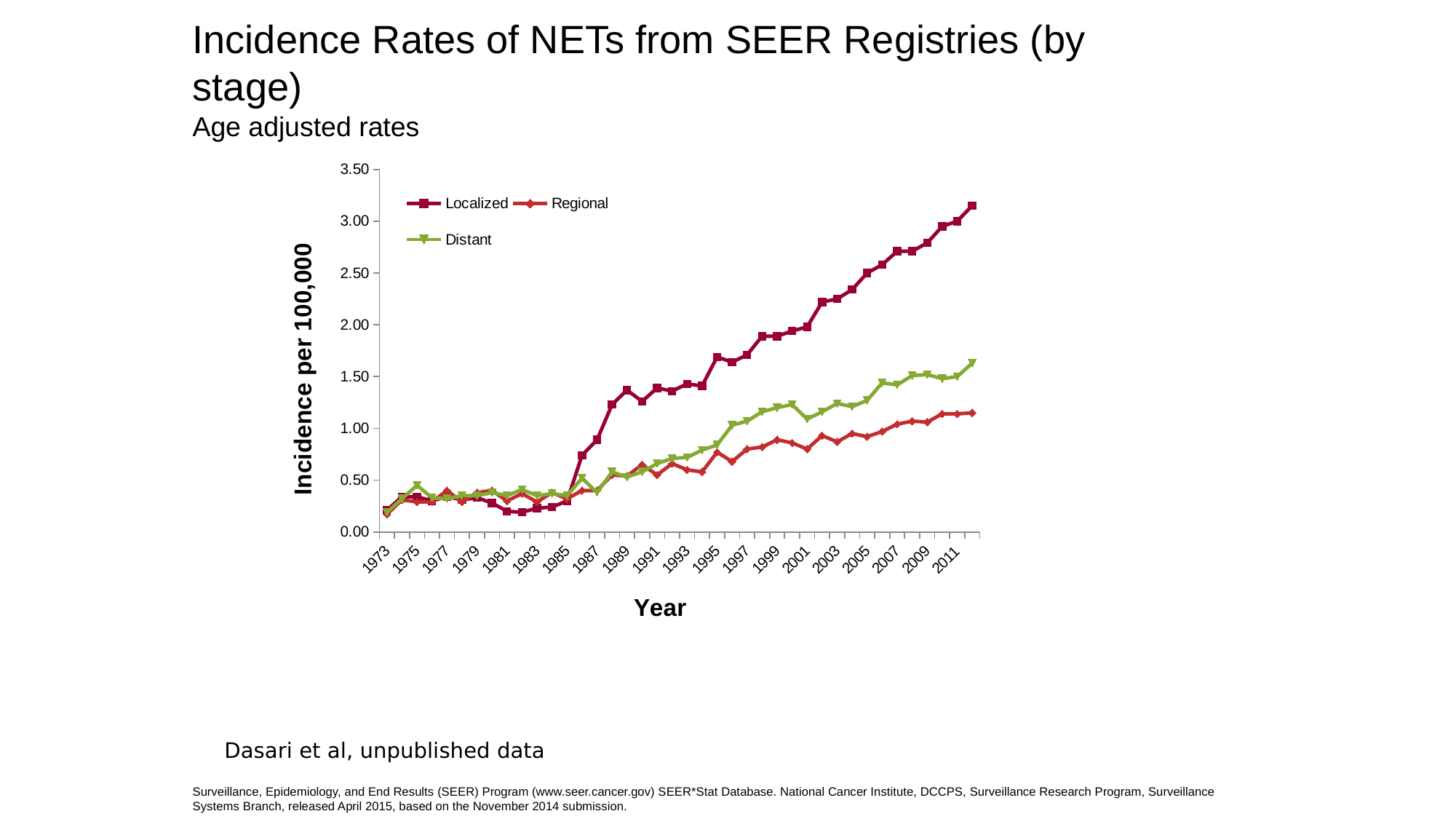

Incidence Rates of NETs from SEER Registries (by stage)
Age adjusted rates

### Chart

| Category | Localized | Regional | Distant |
|---|---|---|---|
| 1973 | 0.21 | 0.17 | 0.19 |
| 1974 | 0.34 | 0.31 | 0.32 |
| 1975 | 0.34 | 0.29 | 0.45 |
| 1976 | 0.3 | 0.29 | 0.33 |
| 1977 | 0.34 | 0.4 | 0.32 |
| 1978 | 0.31 | 0.29 | 0.35 |
| 1979 | 0.33 | 0.38 | 0.35 |
| 1980 | 0.28 | 0.4 | 0.38 |
| 1981 | 0.2 | 0.3 | 0.35 |
| 1982 | 0.19 | 0.37 | 0.41 |
| 1983 | 0.23 | 0.29 | 0.35 |
| 1984 | 0.24 | 0.38 | 0.37 |
| 1985 | 0.3 | 0.32 | 0.35 |
| 1986 | 0.74 | 0.4 | 0.52 |
| 1987 | 0.89 | 0.4 | 0.38 |
| 1988 | 1.23 | 0.55 | 0.58 |
| 1989 | 1.37 | 0.54 | 0.53 |
| 1990 | 1.26 | 0.65 | 0.58 |
| 1991 | 1.39 | 0.55 | 0.66 |
| 1992 | 1.36 | 0.66 | 0.71 |
| 1993 | 1.43 | 0.6 | 0.72 |
| 1994 | 1.41 | 0.58 | 0.79 |
| 1995 | 1.69 | 0.77 | 0.84 |
| 1996 | 1.64 | 0.68 | 1.03 |
| 1997 | 1.71 | 0.8 | 1.07 |
| 1998 | 1.89 | 0.82 | 1.16 |
| 1999 | 1.89 | 0.89 | 1.2 |
| 2000 | 1.94 | 0.86 | 1.23 |
| 2001 | 1.98 | 0.8 | 1.09 |
| 2002 | 2.22 | 0.93 | 1.16 |
| 2003 | 2.25 | 0.87 | 1.24 |
| 2004 | 2.34 | 0.95 | 1.21 |
| 2005 | 2.5 | 0.92 | 1.27 |
| 2006 | 2.58 | 0.97 | 1.44 |
| 2007 | 2.71 | 1.04 | 1.42 |
| 2008 | 2.71 | 1.07 | 1.51 |
| 2009 | 2.79 | 1.06 | 1.52 |
| 2010 | 2.95 | 1.14 | 1.48 |
| 2011 | 3.0 | 1.14 | 1.5 |
| 2012 | 3.15 | 1.15 | 1.63 |
Dasari et al, unpublished data
Surveillance, Epidemiology, and End Results (SEER) Program (www.seer.cancer.gov) SEER*Stat Database. National Cancer Institute, DCCPS, Surveillance Research Program, Surveillance Systems Branch, released April 2015, based on the November 2014 submission.